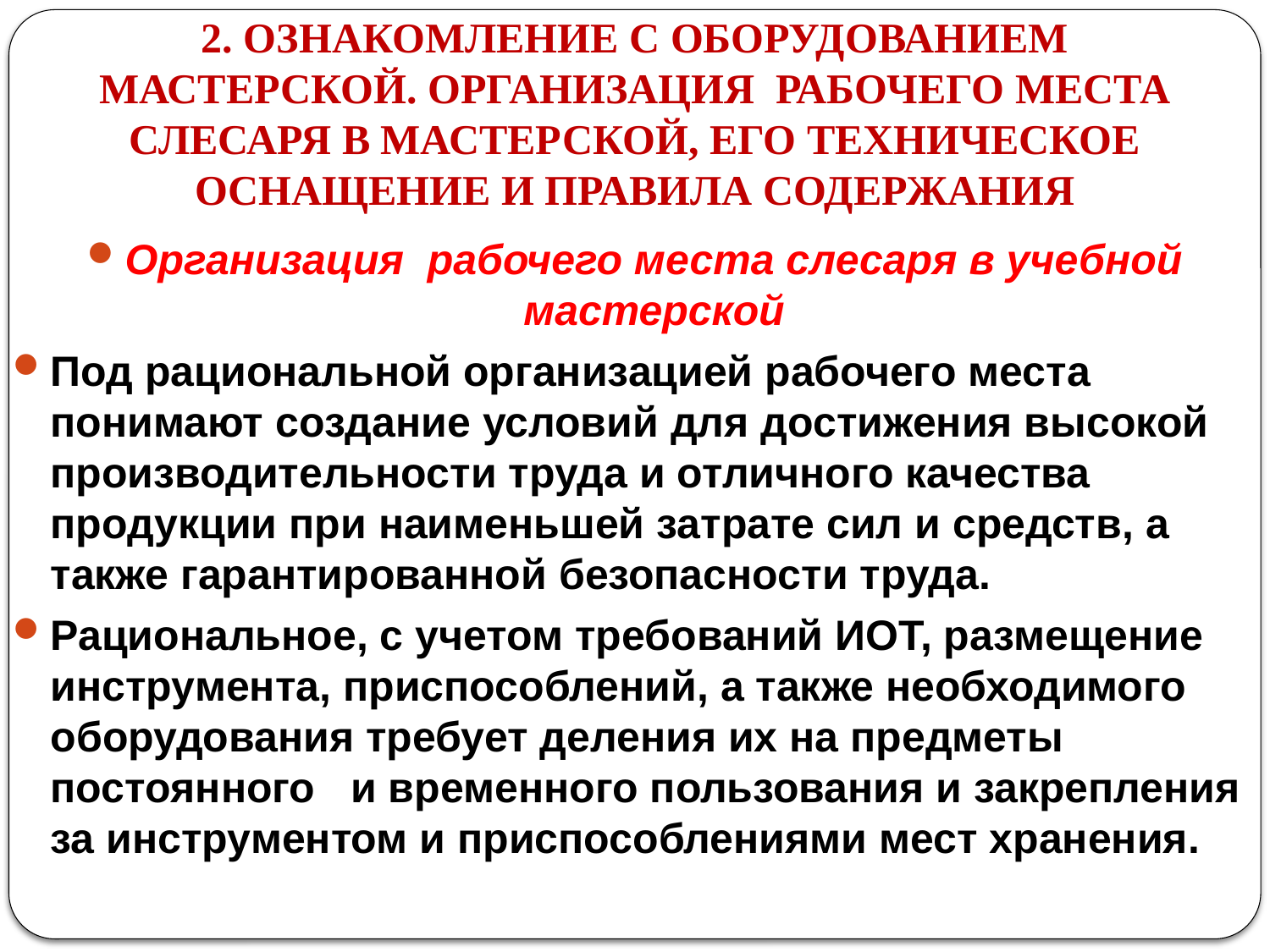

# 2. ОЗНАКОМЛЕНИЕ С ОБОРУДОВАНИЕМ МАСТЕРСКОЙ. ОРГАНИЗАЦИЯ  РАБОЧЕГО МЕСТА СЛЕСАРЯ В МАСТЕРСКОЙ, ЕГО ТЕХНИЧЕСКОЕ ОСНАЩЕНИЕ И ПРАВИЛА СОДЕРЖАНИЯ
Организация  рабочего места слесаря в учебной мастерской
Под рациональной организацией рабочего места понимают создание условий для достижения высокой производительности труда и отличного качества продукции при наименьшей затрате сил и средств, а также гарантированной безопасности труда.
Рациональное, с учетом требований ИОТ, размещение инструмента, приспособлений, а также необходимого оборудования требует деления их на предметы   постоянного   и временного пользования и закрепления за инструментом и приспособлениями мест хранения.